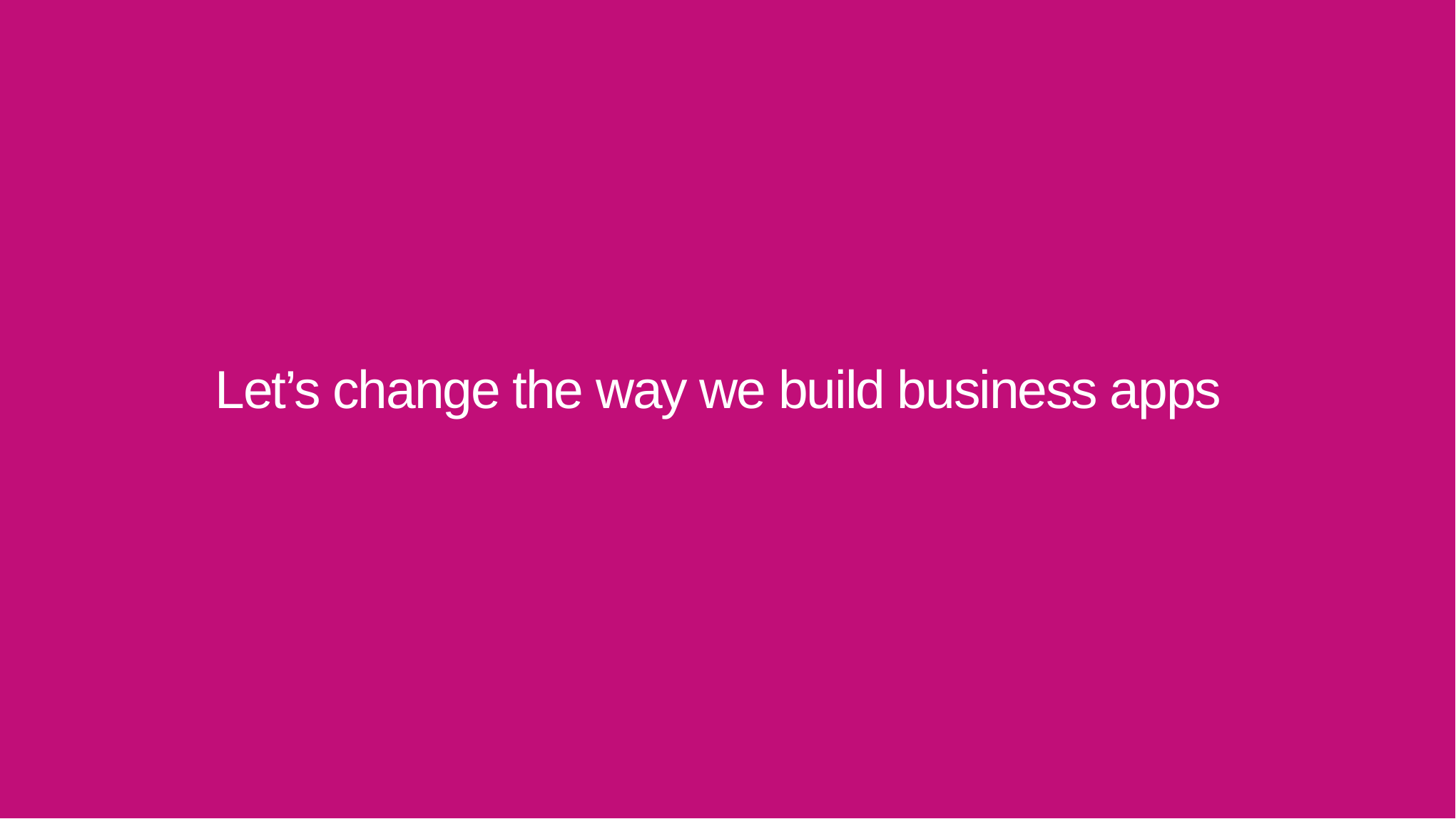

Let’s change the way we build business apps